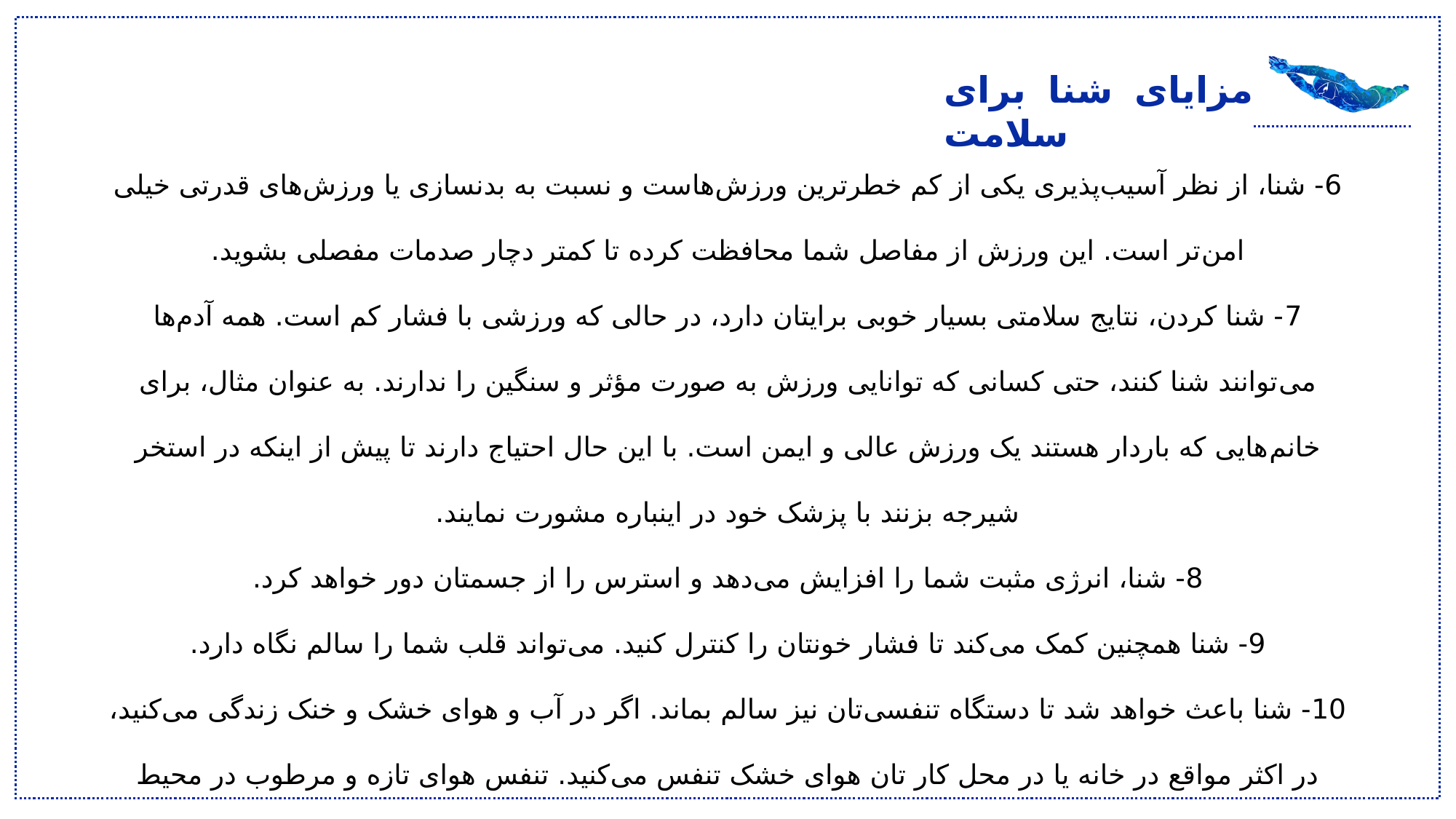

مزایای شنا برای سلامت
6- شنا، از نظر آسیب‌پذیری یکی از کم خطرترین ورزش‌هاست و نسبت به بدنسازی یا ورزش‌های قدرتی خیلی امن‌تر است. این ورزش از مفاصل شما محافظت کرده تا کمتر دچار صدمات مفصلی بشوید.
7- شنا کردن، نتایج سلامتی بسیار خوبی برایتان دارد، در حالی که ورزشی با فشار کم است. همه آدم‌ها می‌توانند شنا کنند، حتی کسانی که توانایی ورزش به صورت مؤثر و سنگین را ندارند. به عنوان مثال، برای خانم‌هایی که باردار هستند یک ورزش عالی و ایمن است. با این حال احتیاج دارند تا پیش از اینکه در استخر شیرجه بزنند با پزشک خود در اینباره مشورت نمایند.
8- شنا، انرژی مثبت شما را افزایش می‌دهد و استرس را از جسمتان دور خواهد کرد.
9- شنا همچنین کمک می‌کند تا فشار خونتان را کنترل کنید. می‌تواند قلب شما را سالم نگاه دارد.
10- شنا باعث خواهد شد تا دستگاه تنفسی‌تان نیز سالم بماند. اگر در آب و هوای خشک و خنک زندگی می‌کنید، در اکثر مواقع در خانه یا در محل کار تان هوای خشک تنفس می‌کنید. تنفس هوای تازه و مرطوب در محیط استخر یا دریا می‌تواند دستگاه تنفسی شما را سالم نگاه دارد.